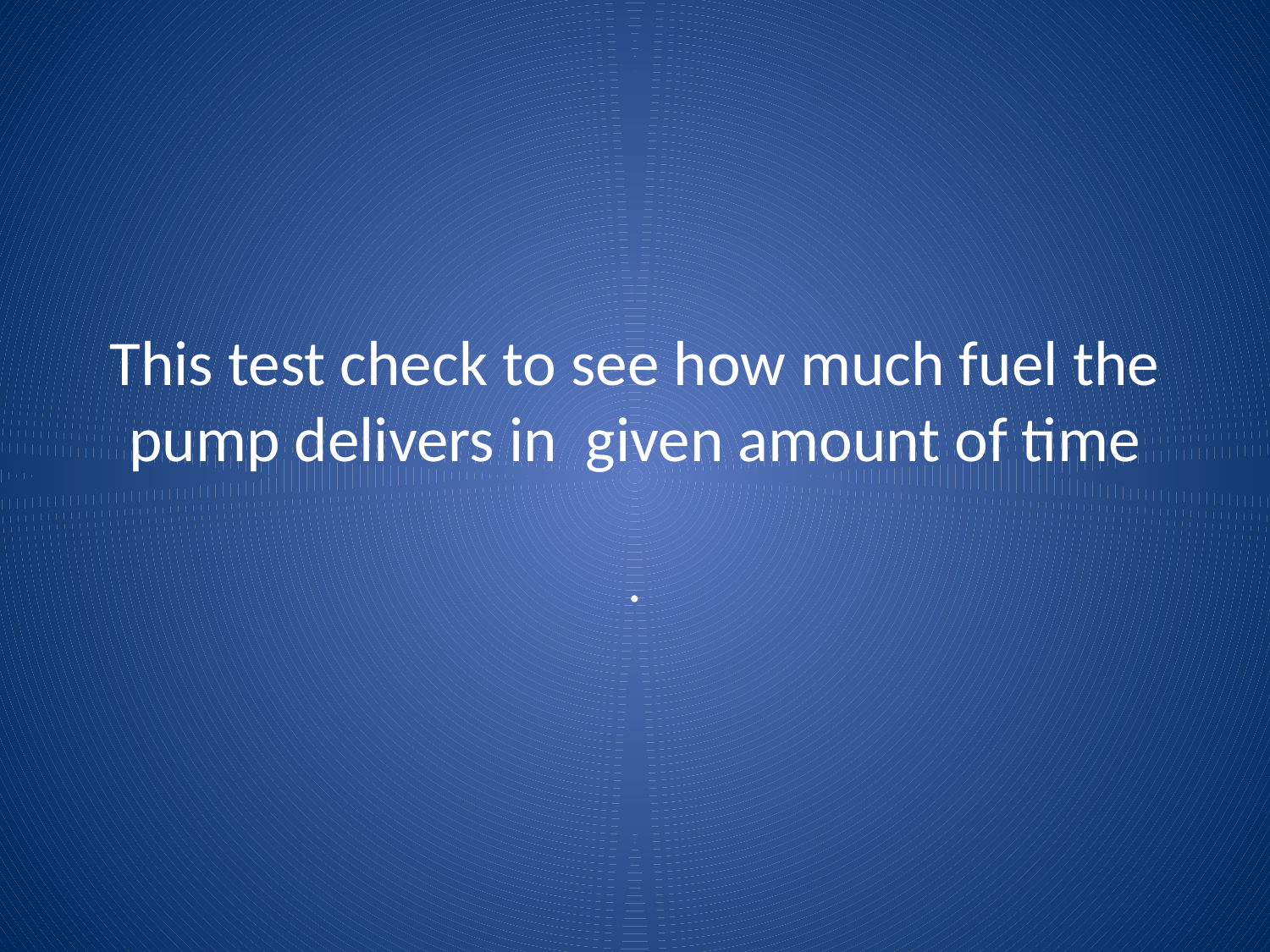

# This test check to see how much fuel the pump delivers in  given amount of time
.